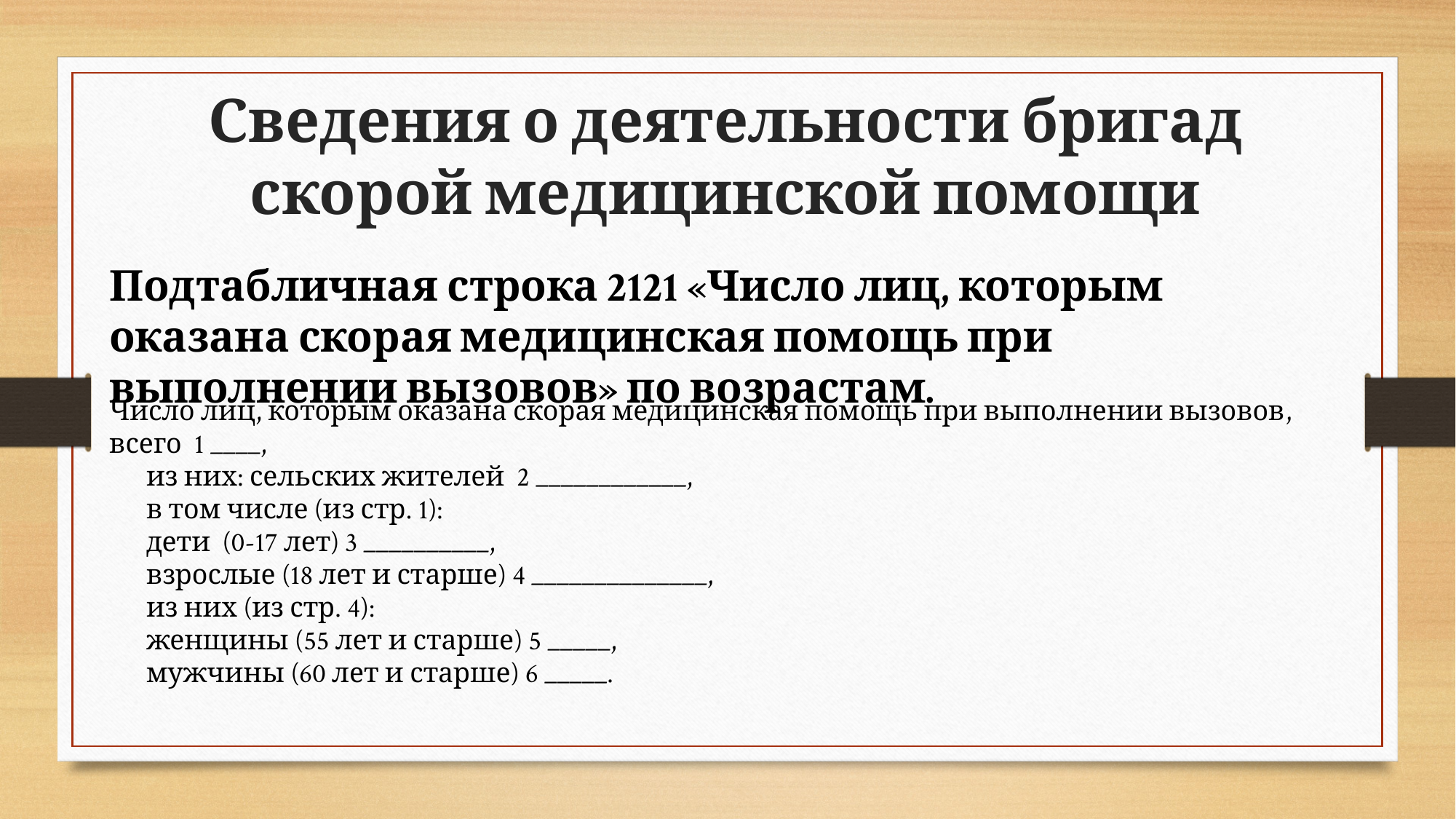

Сведения о деятельности бригад скорой медицинской помощи
Подтабличная строка 2121 «Число лиц, которым оказана скорая медицинская помощь при выполнении вызовов» по возрастам.
Число лиц, которым оказана скорая медицинская помощь при выполнении вызовов, всего  1 ____,
      из них: сельских жителей  2 ____________,
      в том числе (из стр. 1):
      дети  (0-17 лет) 3 __________,
      взрослые (18 лет и старше) 4 ______________,
      из них (из стр. 4):
      женщины (55 лет и старше) 5 _____,
      мужчины (60 лет и старше) 6 _____.